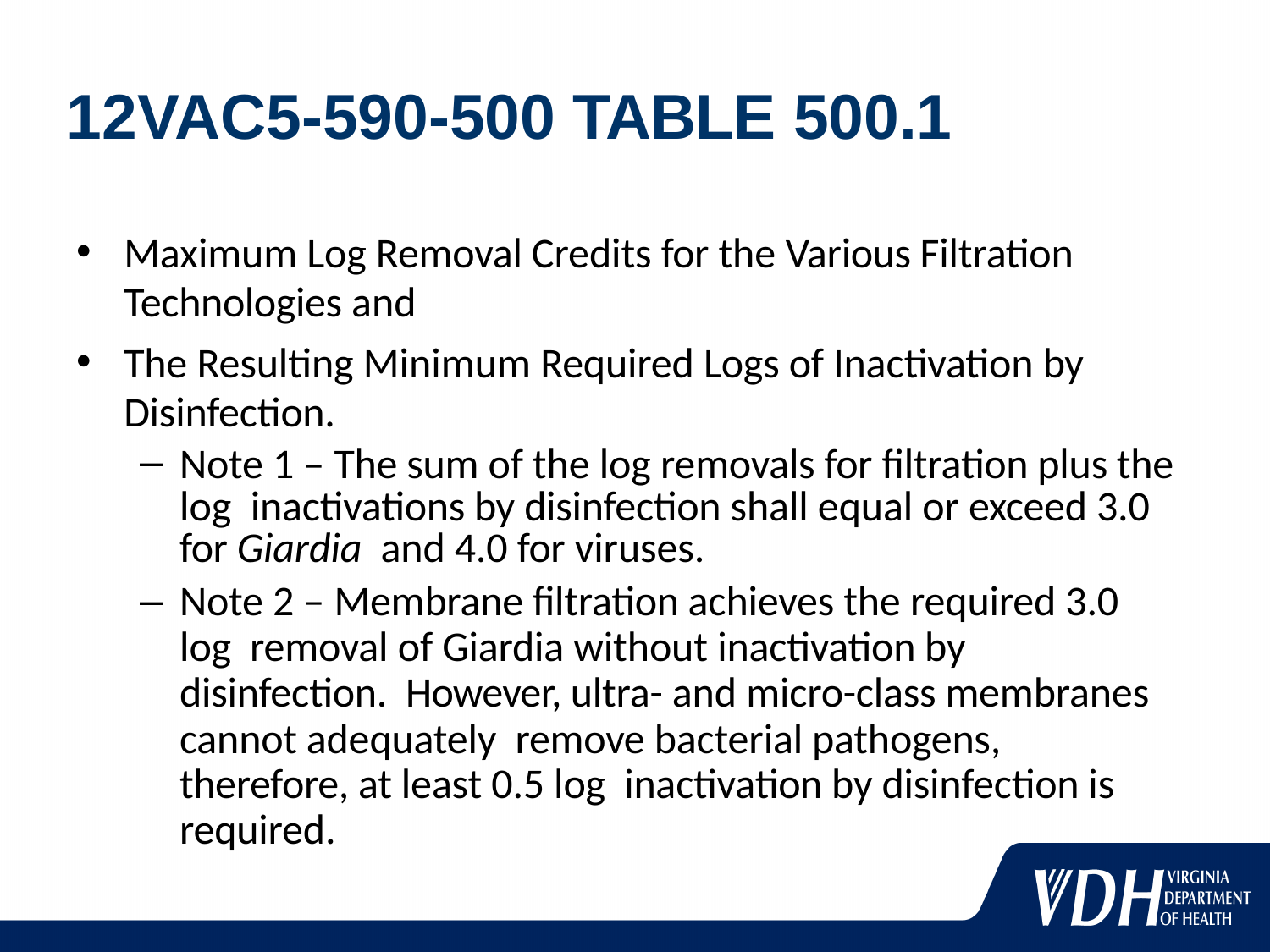

# 12VAC5-590-500 TABLE 500.1
Maximum Log Removal Credits for the Various Filtration  Technologies and
The Resulting Minimum Required Logs of Inactivation by  Disinfection.
Note 1 – The sum of the log removals for filtration plus the log  inactivations by disinfection shall equal or exceed 3.0 for Giardia  and 4.0 for viruses.
Note 2 – Membrane filtration achieves the required 3.0 log  removal of Giardia without inactivation by disinfection.  However, ultra- and micro-class membranes cannot adequately  remove bacterial pathogens, therefore, at least 0.5 log  inactivation by disinfection is required.